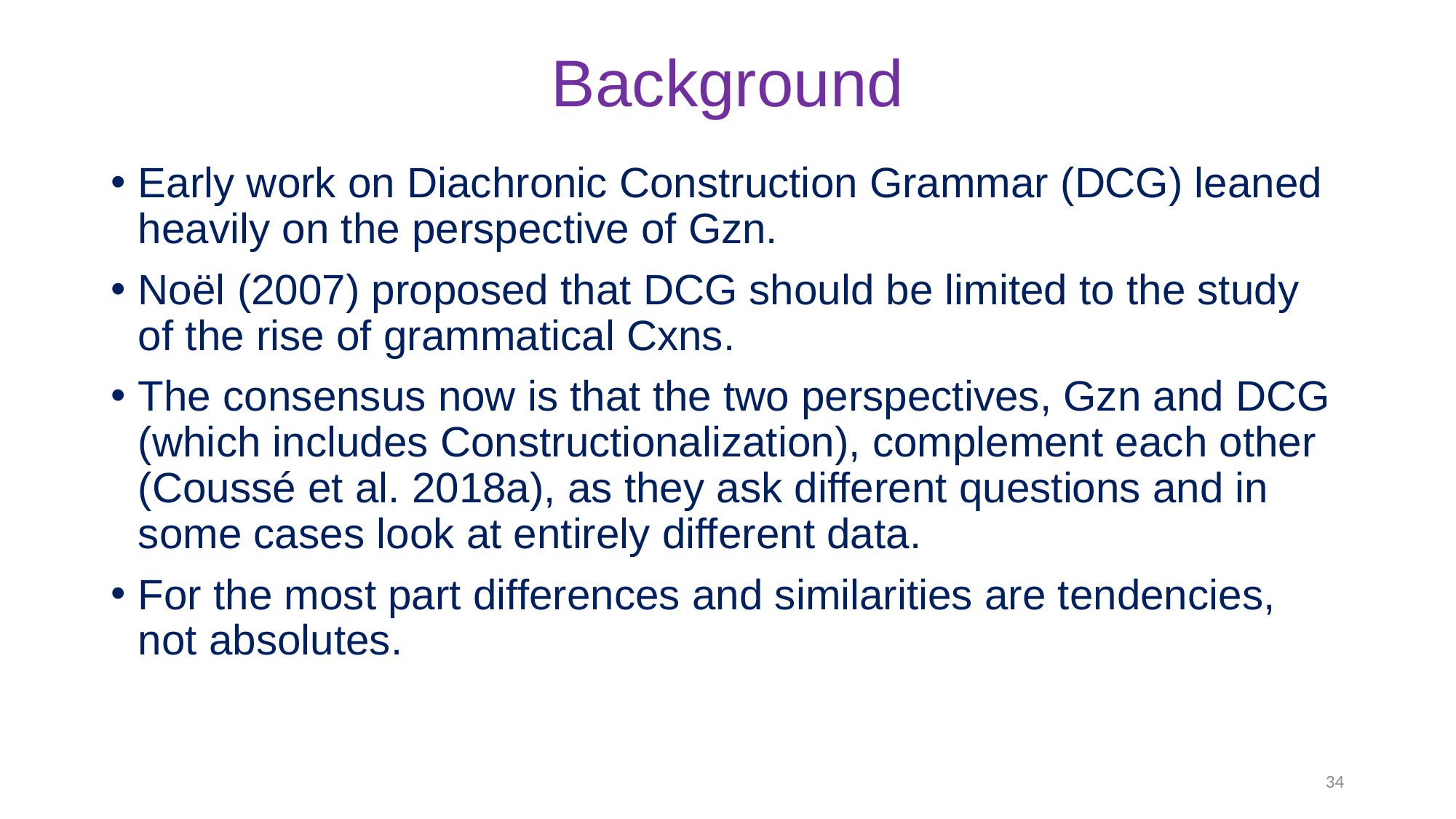

# Background
Early work on Diachronic Construction Grammar (DCG) leaned heavily on the perspective of Gzn.
Noël (2007) proposed that DCG should be limited to the study of the rise of grammatical Cxns.
The consensus now is that the two perspectives, Gzn and DCG (which includes Constructionalization), complement each other (Coussé et al. 2018a), as they ask different questions and in some cases look at entirely different data.
For the most part differences and similarities are tendencies, not absolutes.

34